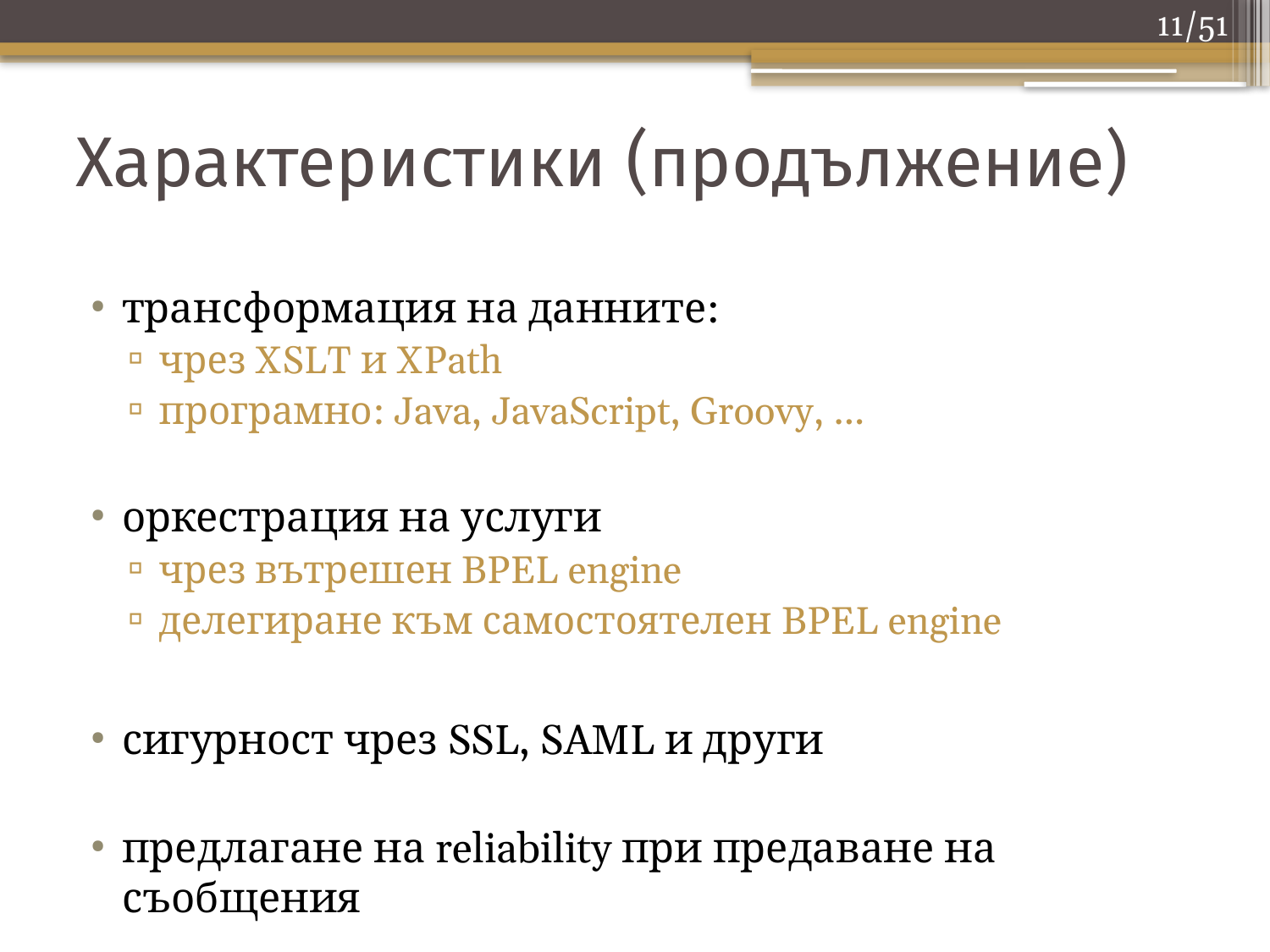

11/51
# Характеристики (продължение)
трансформация на данните:
чрез XSLT и XPath
програмно: Java, JavaScript, Groovy, ...

оркестрация на услуги
чрез вътрешен BPEL engine
делегиране към самостоятелен BPEL engine

сигурност чрез SSL, SAML и други

предлагане на reliability при предаване на съобщения